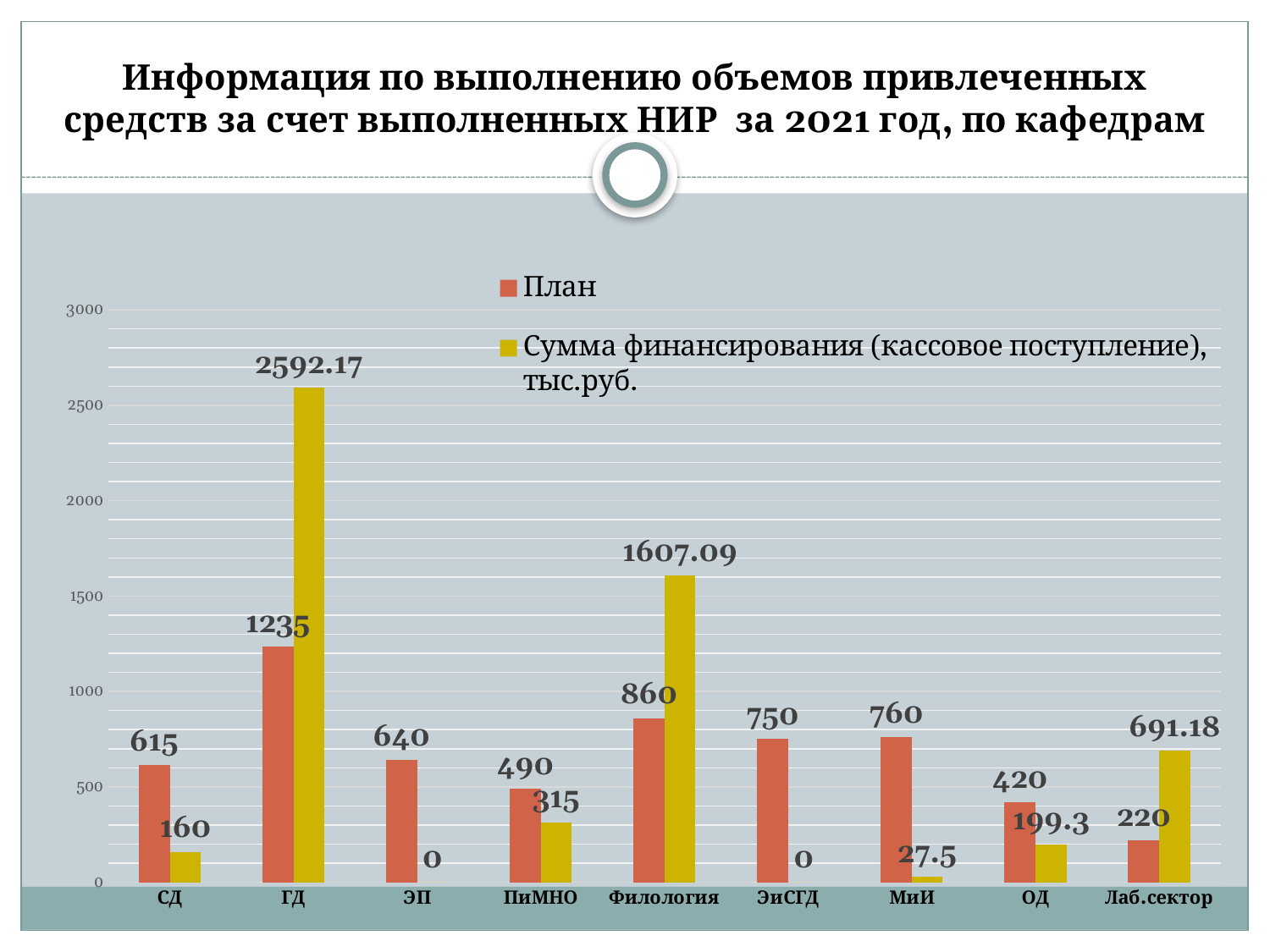

# Информация по выполнению объемов привлеченных средств за счет выполненных НИР  за 2021 год, по кафедрам

### Chart

| Category | План | Сумма финансирования (кассовое поступление), тыс.руб. |
|---|---|---|
| СД | 615.0 | 160.0 |
| ГД | 1235.0 | 2592.17 |
| ЭП | 640.0 | 0.0 |
| ПиМНО | 490.0 | 315.0 |
| Филология | 860.0 | 1607.09 |
| ЭиСГД | 750.0 | 0.0 |
| МиИ | 760.0 | 27.5 |
| ОД | 420.0 | 199.3 |
| Лаб.сектор | 220.0 | 691.18 |